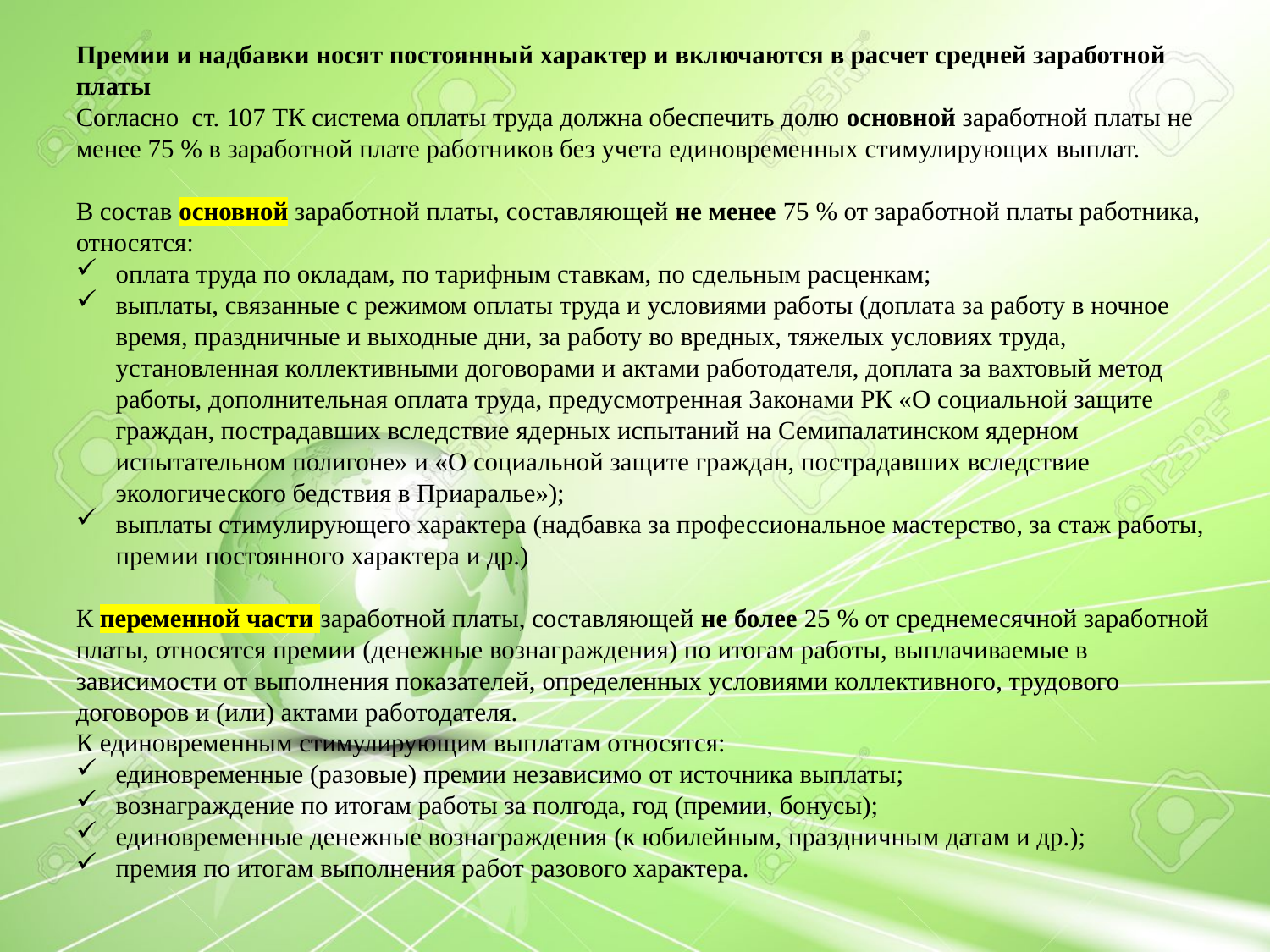

Премии и надбавки носят постоянный характер и включаются в расчет средней заработной платы
Согласно  ст. 107 ТК система оплаты труда должна обеспечить долю основной заработной платы не менее 75 % в заработной плате работников без учета единовременных стимулирующих выплат.

В состав основной заработной платы, составляющей не менее 75 % от заработной платы работника, относятся:
оплата труда по окладам, по тарифным ставкам, по сдельным расценкам;
выплаты, связанные с режимом оплаты труда и условиями работы (доплата за работу в ночное время, праздничные и выходные дни, за работу во вредных, тяжелых условиях труда, установленная коллективными договорами и актами работодателя, доплата за вахтовый метод работы, дополнительная оплата труда, предусмотренная Законами РК «О социальной защите граждан, пострадавших вследствие ядерных испытаний на Семипалатинском ядерном испытательном полигоне» и «О социальной защите граждан, пострадавших вследствие экологического бедствия в Приаралье»);
выплаты стимулирующего характера (надбавка за профессиональное мастерство, за стаж работы, премии постоянного характера и др.)

К переменной части заработной платы, составляющей не более 25 % от среднемесячной заработной платы, относятся премии (денежные вознаграждения) по итогам работы, выплачиваемые в зависимости от выполнения показателей, определенных условиями коллективного, трудового договоров и (или) актами работодателя.
К единовременным стимулирующим выплатам относятся:
единовременные (разовые) премии независимо от источника выплаты;
вознаграждение по итогам работы за полгода, год (премии, бонусы);
единовременные денежные вознаграждения (к юбилейным, праздничным датам и др.);
премия по итогам выполнения работ разового характера.